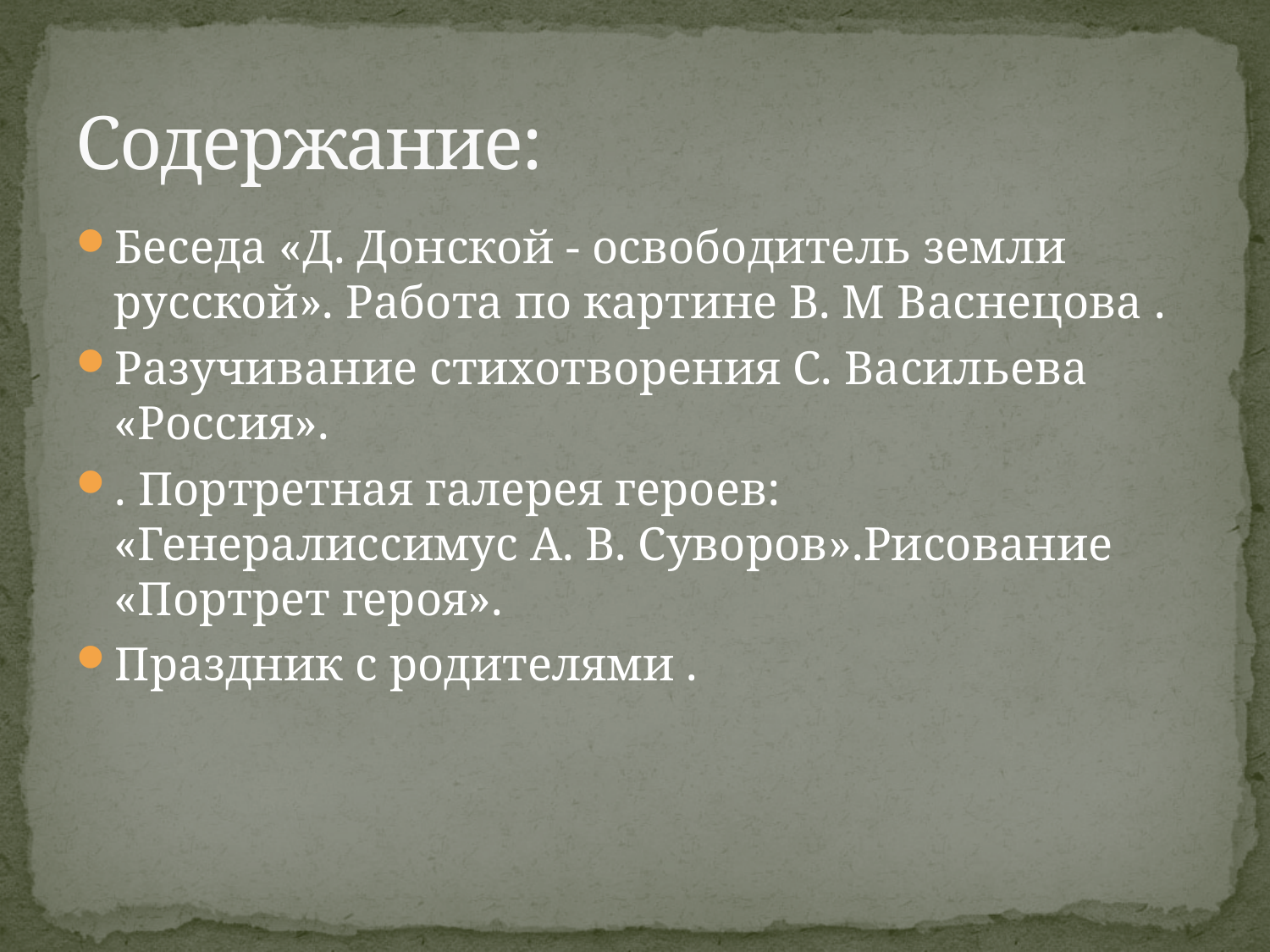

# Содержание:
Беседа «Д. Донской - освободитель земли русской». Работа по картине В. М Васнецова .
Разучивание стихотворения С. Васильева «Россия».
. Портретная галерея героев: «Генералиссимус А. В. Суворов».Рисование «Портрет героя».
Праздник с родителями .